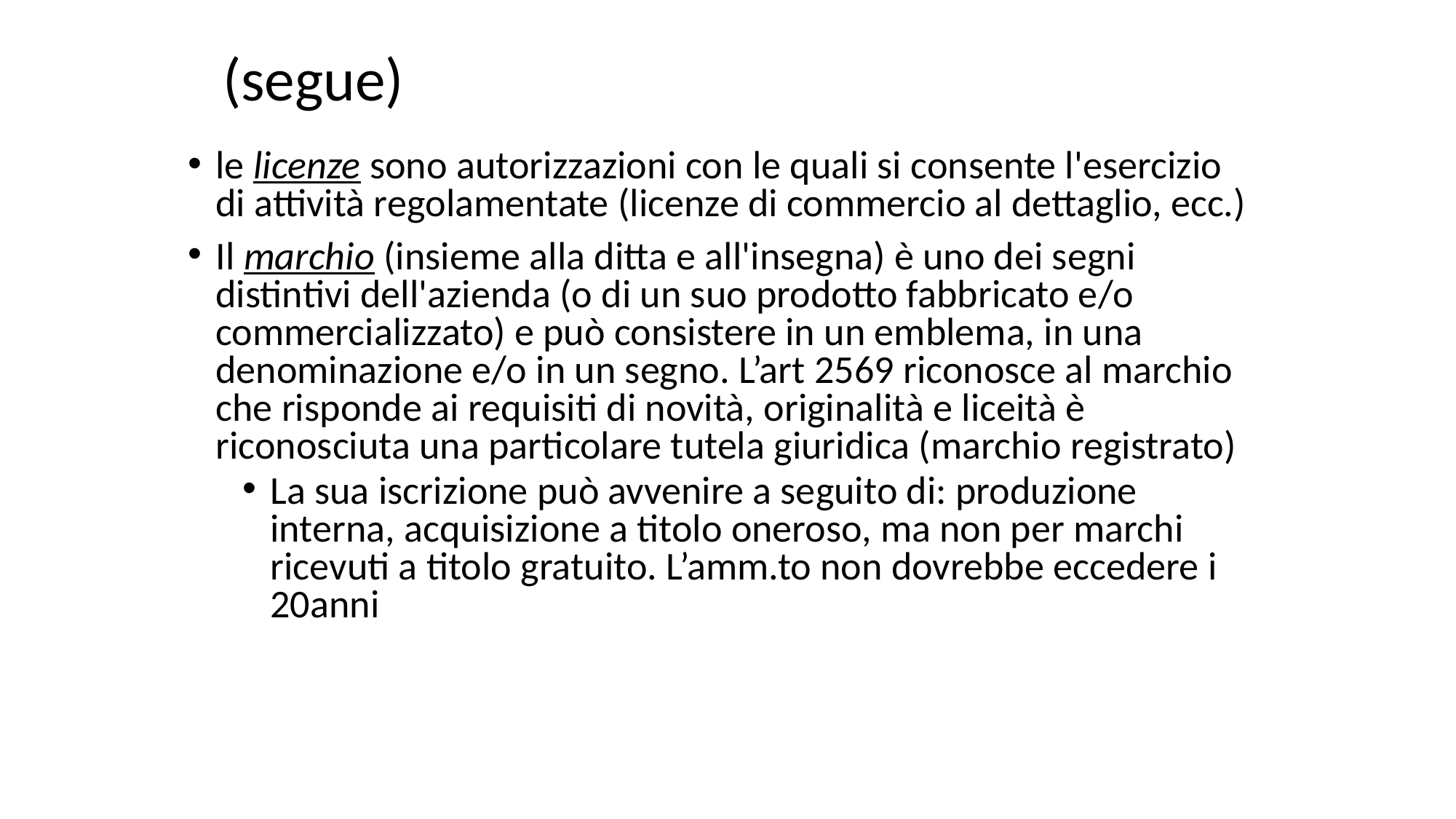

# (segue)
le licenze sono autorizzazioni con le quali si consente l'esercizio di attività regolamentate (licenze di commercio al dettaglio, ecc.)
Il marchio (insieme alla ditta e all'insegna) è uno dei segni distintivi dell'azienda (o di un suo prodotto fabbricato e/o commercializzato) e può consistere in un emblema, in una denominazione e/o in un segno. L’art 2569 riconosce al marchio che risponde ai requisiti di novità, originalità e liceità è riconosciuta una particolare tutela giuridica (marchio registrato)
La sua iscrizione può avvenire a seguito di: produzione interna, acquisizione a titolo oneroso, ma non per marchi ricevuti a titolo gratuito. L’amm.to non dovrebbe eccedere i 20anni